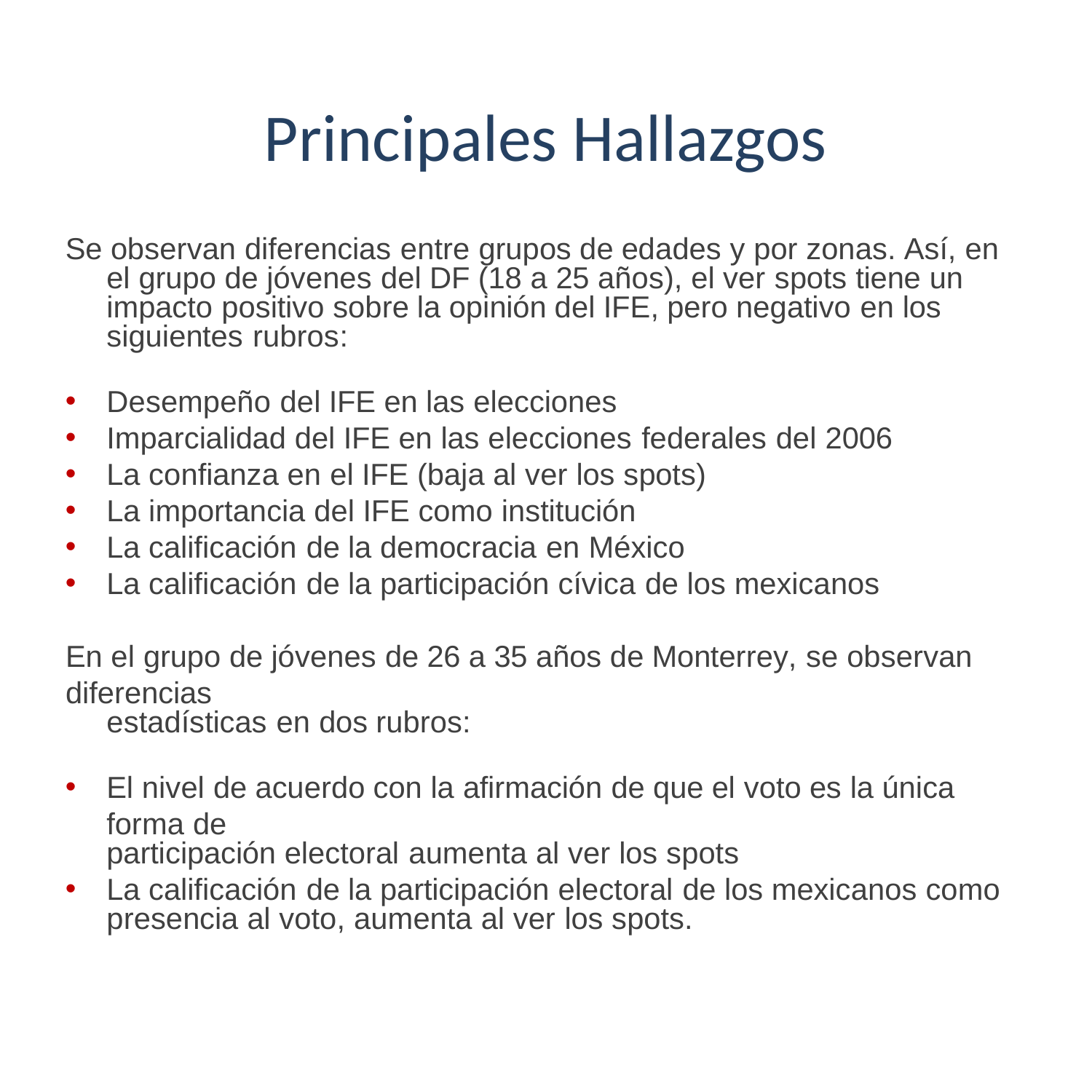

# Principales Hallazgos
Se observan diferencias entre grupos de edades y por zonas. Así, en el grupo de jóvenes del DF (18 a 25 años), el ver spots tiene un impacto positivo sobre la opinión del IFE, pero negativo en los siguientes rubros:

Desempeño del IFE en las elecciones
Imparcialidad del IFE en las elecciones federales del 2006
La confianza en el IFE (baja al ver los spots)
La importancia del IFE como institución
La calificación de la democracia en México
La calificación de la participación cívica de los mexicanos

En el grupo de jóvenes de 26 a 35 años de Monterrey, se observan diferencias
estadísticas en dos rubros:

El nivel de acuerdo con la afirmación de que el voto es la única forma de
participación electoral aumenta al ver los spots
La calificación de la participación electoral de los mexicanos como
presencia al voto, aumenta al ver los spots.